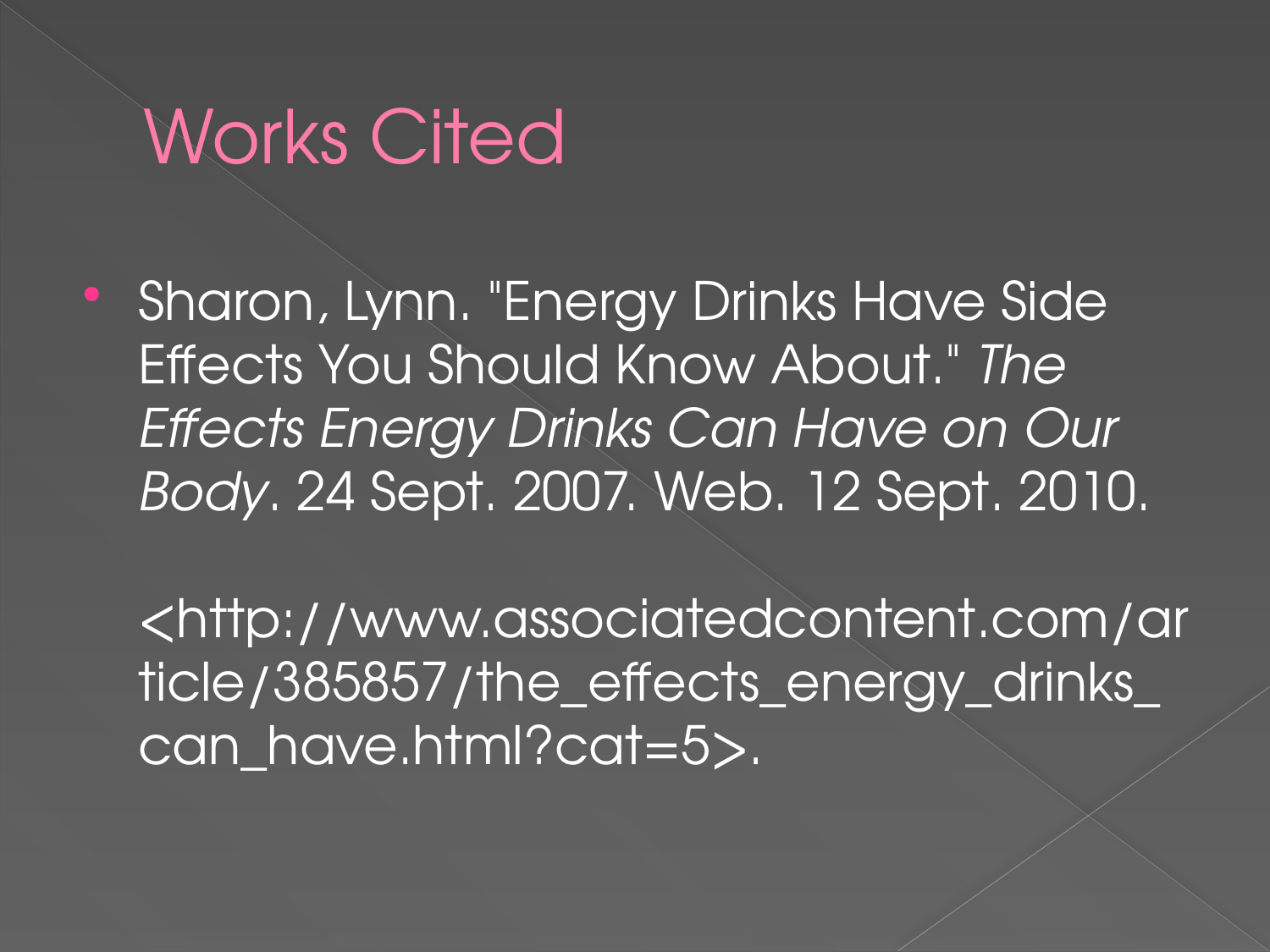

# Works Cited
Sharon, Lynn. "Energy Drinks Have Side Effects You Should Know About." The Effects Energy Drinks Can Have on Our Body. 24 Sept. 2007. Web. 12 Sept. 2010.      <http://www.associatedcontent.com/article/385857/the_effects_energy_drinks_can_have.html?cat=5>.